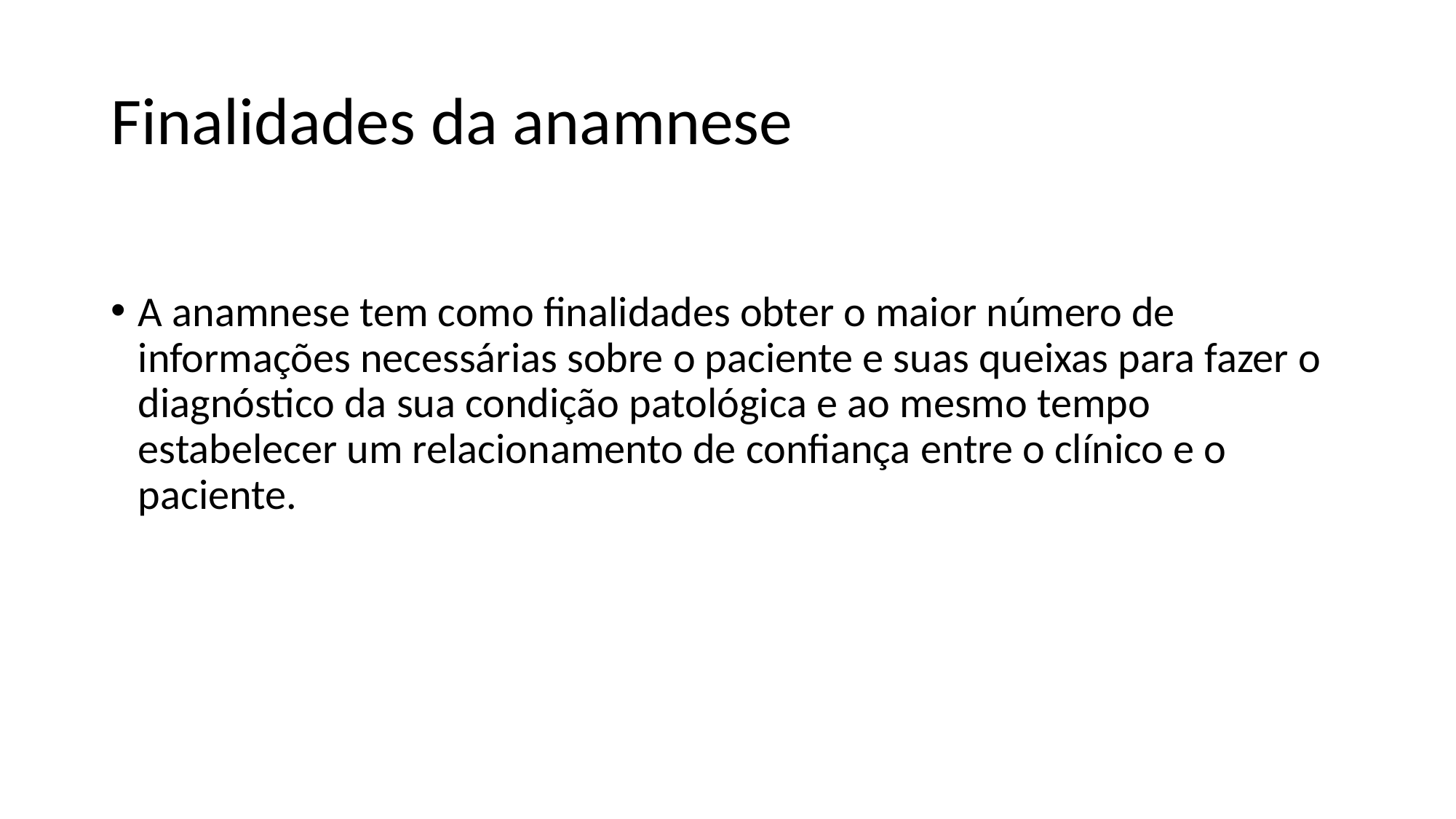

# Finalidades da anamnese

A anamnese tem como finalidades obter o maior número de informações necessárias sobre o paciente e suas queixas para fazer o diagnóstico da sua condição patológica e ao mesmo tempo estabelecer um relacionamento de confiança entre o clínico e o paciente.